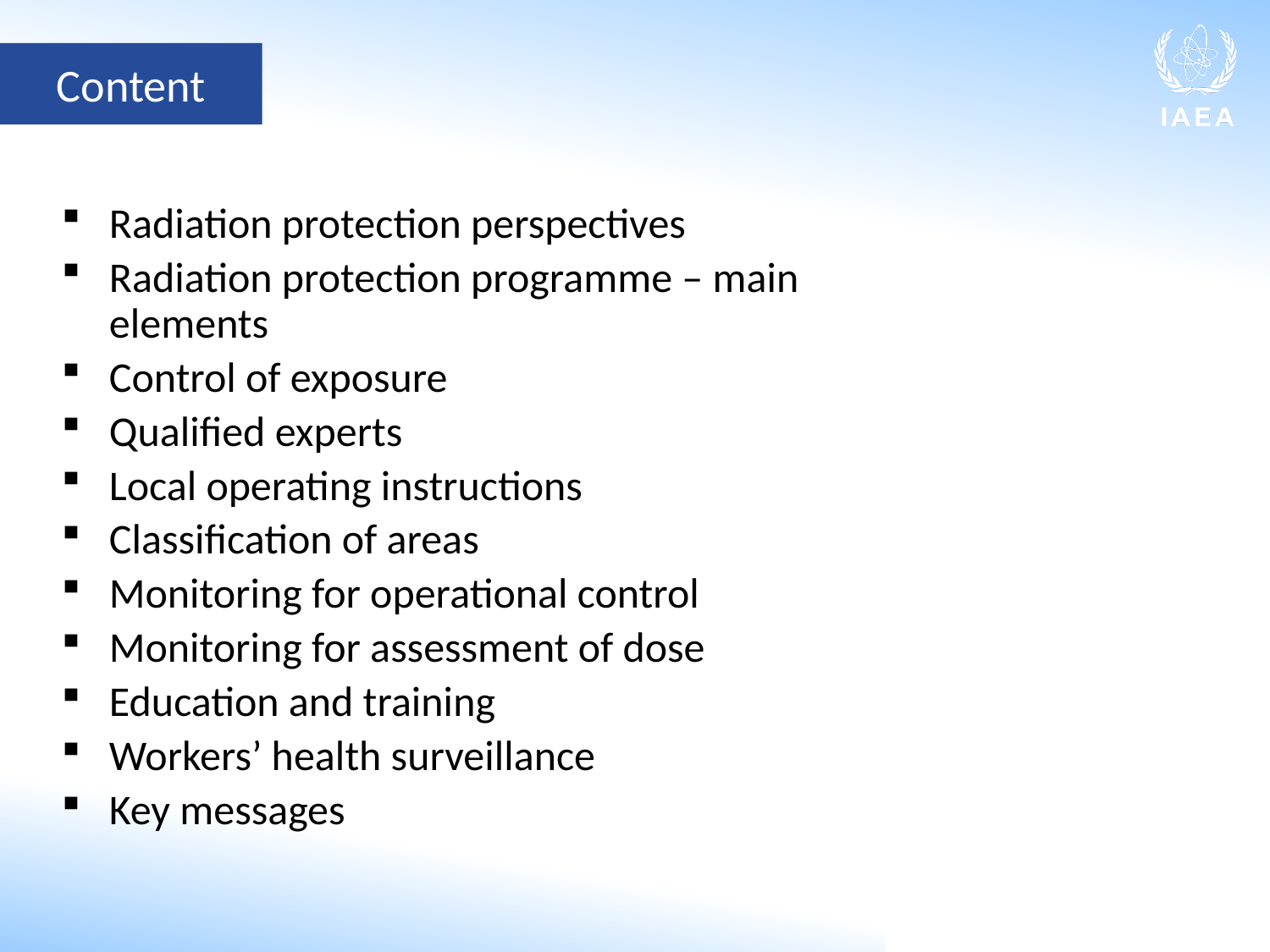

Content
Radiation protection perspectives
Radiation protection programme – main elements
Control of exposure
Qualified experts
Local operating instructions
Classification of areas
Monitoring for operational control
Monitoring for assessment of dose
Education and training
Workers’ health surveillance
Key messages